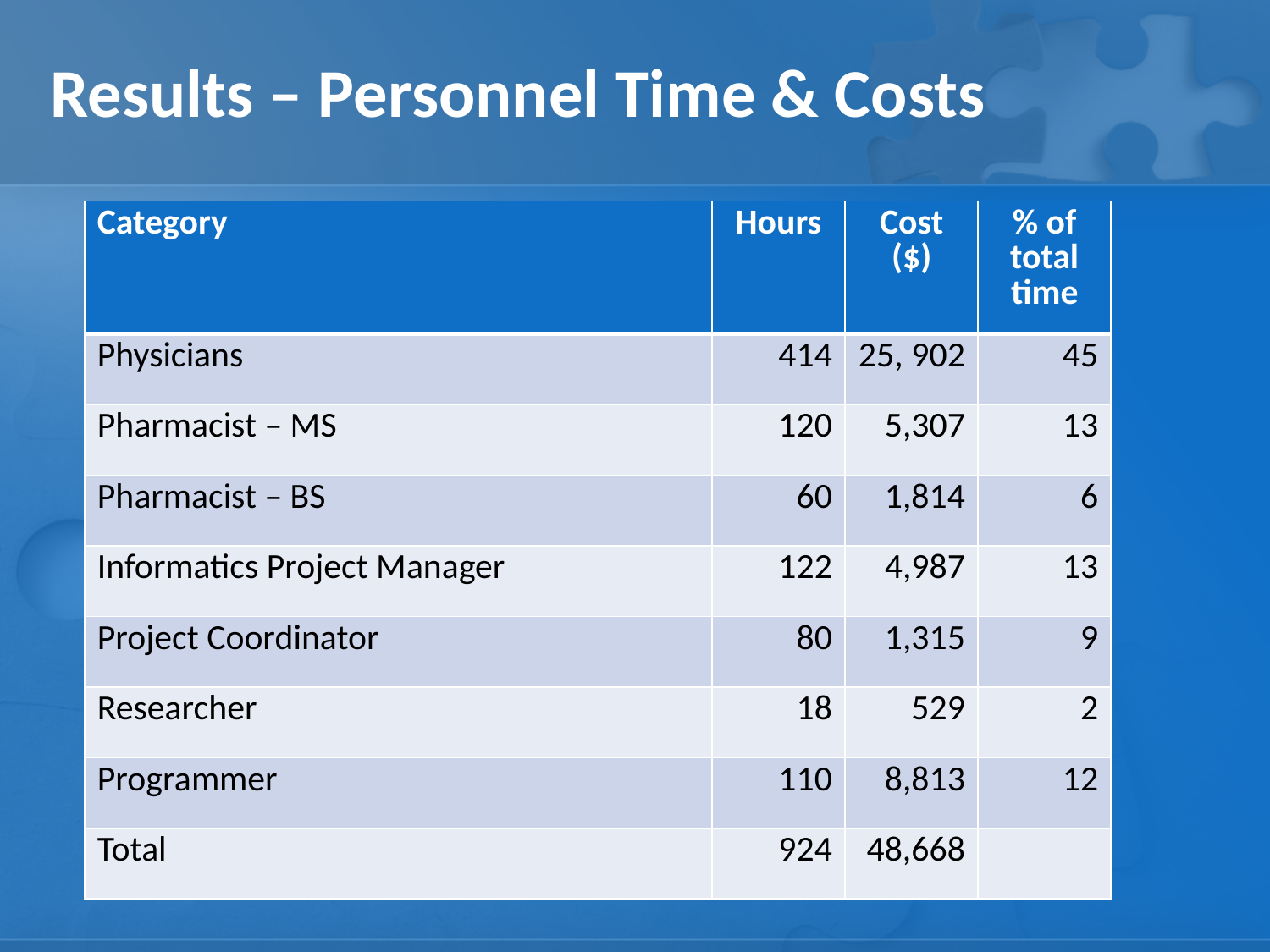

# Results – Personnel Time & Costs
| Category | Hours | Cost ($) | % of total time |
| --- | --- | --- | --- |
| Physicians | 414 | 25, 902 | 45 |
| Pharmacist – MS | 120 | 5,307 | 13 |
| Pharmacist – BS | 60 | 1,814 | 6 |
| Informatics Project Manager | 122 | 4,987 | 13 |
| Project Coordinator | 80 | 1,315 | 9 |
| Researcher | 18 | 529 | 2 |
| Programmer | 110 | 8,813 | 12 |
| Total | 924 | 48,668 |  |